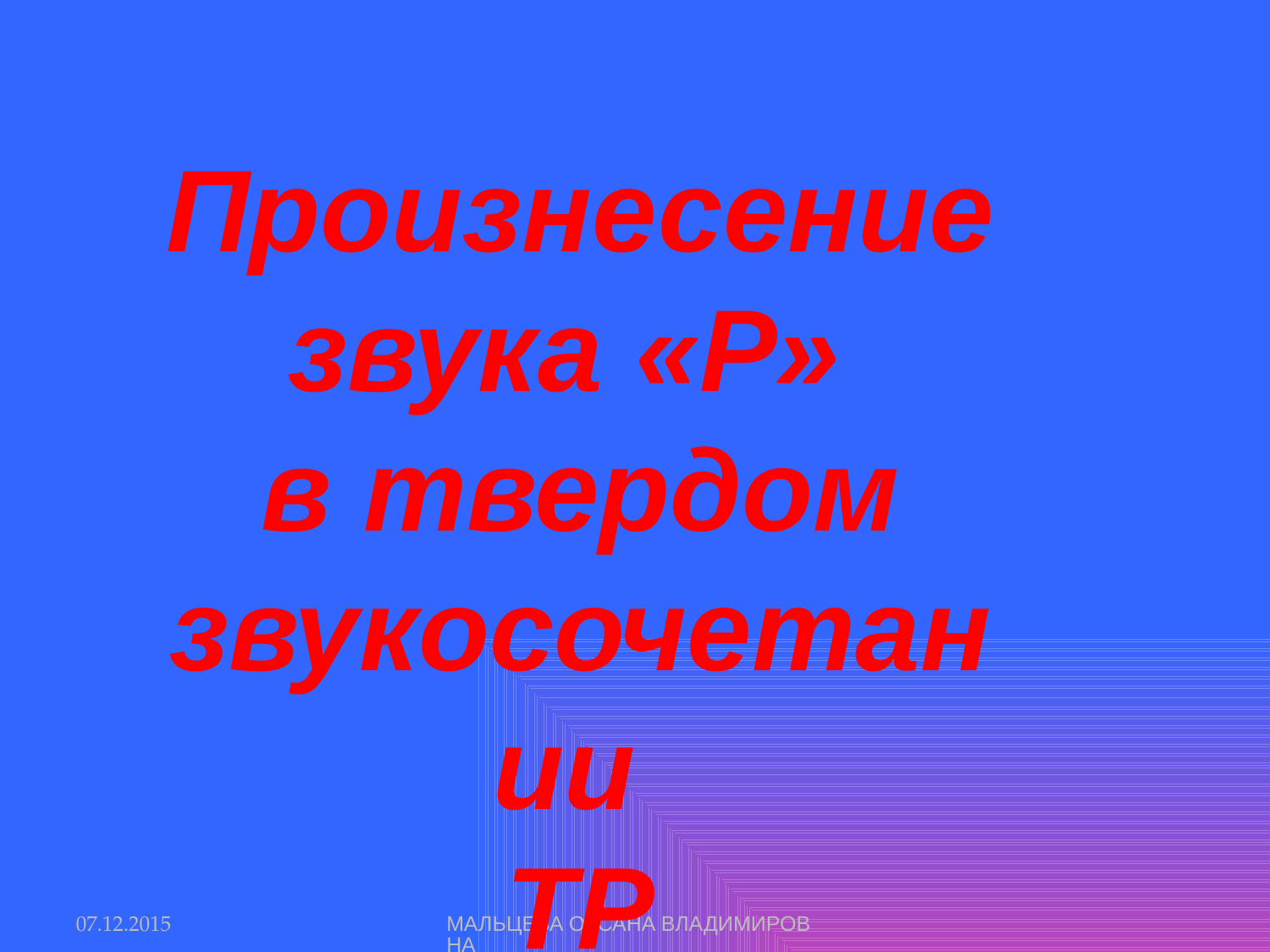

Произнесение звука «Р»
в твердом звукосочетании
ТР
07.12.2015
МАЛЬЦЕВА ОКСАНА ВЛАДИМИРОВНА